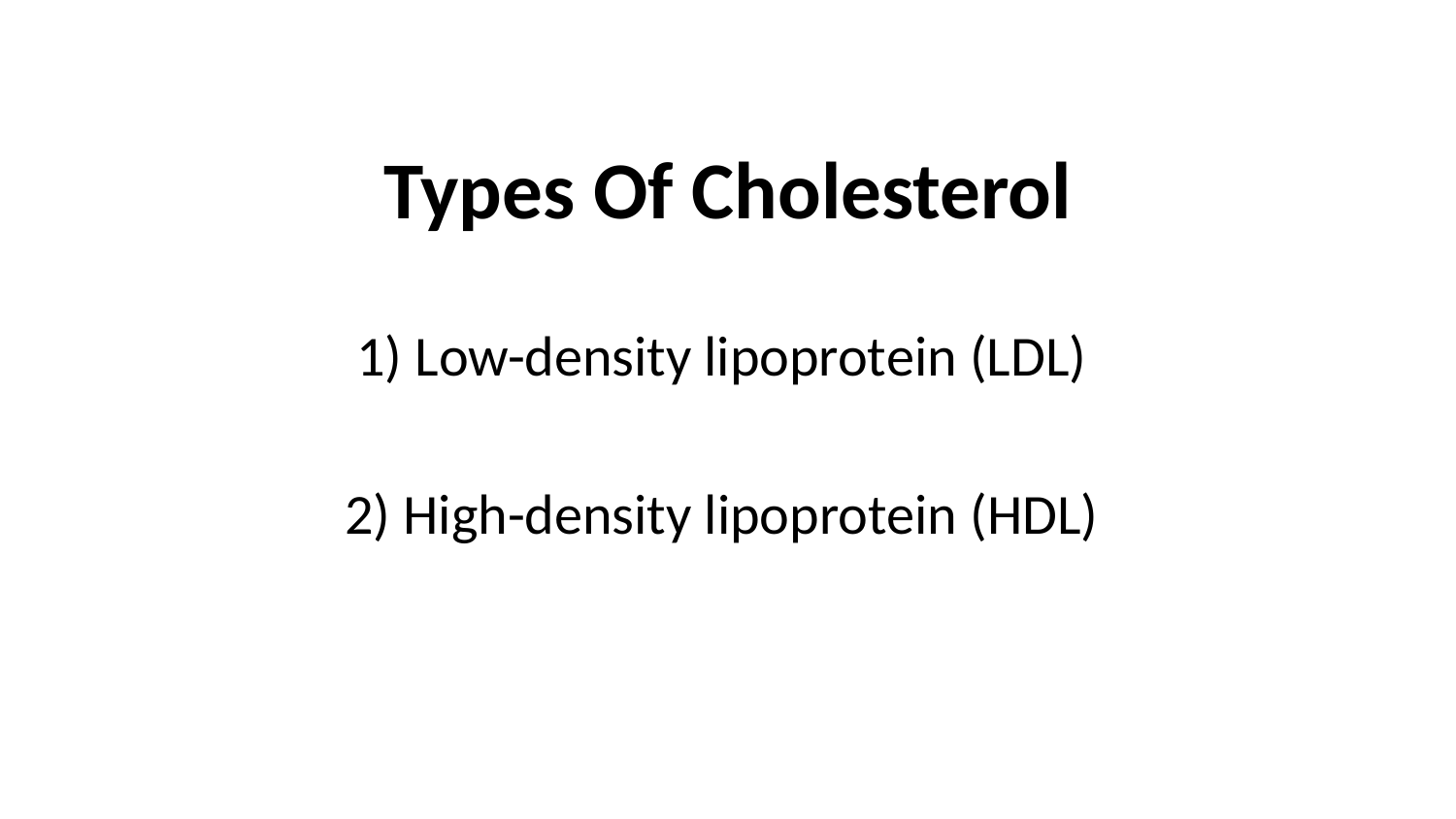

# Types Of Cholesterol
1) Low-density lipoprotein (LDL)

2) High-density lipoprotein (HDL)